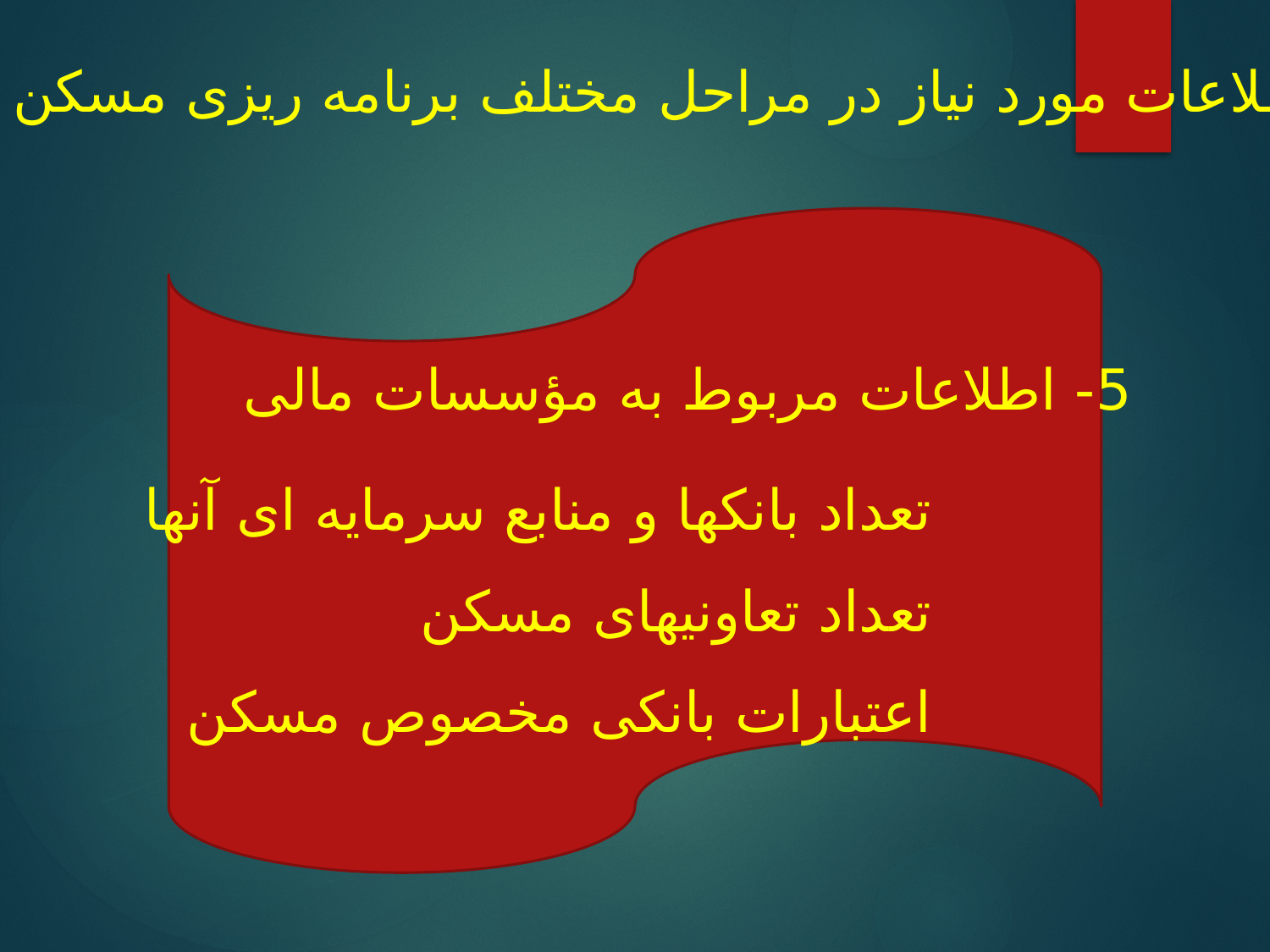

اطلاعات مورد نیاز در مراحل مختلف برنامه ریزی مسکن :

5- اطلاعات مربوط به مؤسسات مالی
تعداد بانکها و منابع سرمایه ای آنها
تعداد تعاونیهای مسکن
اعتبارات بانکی مخصوص مسکن